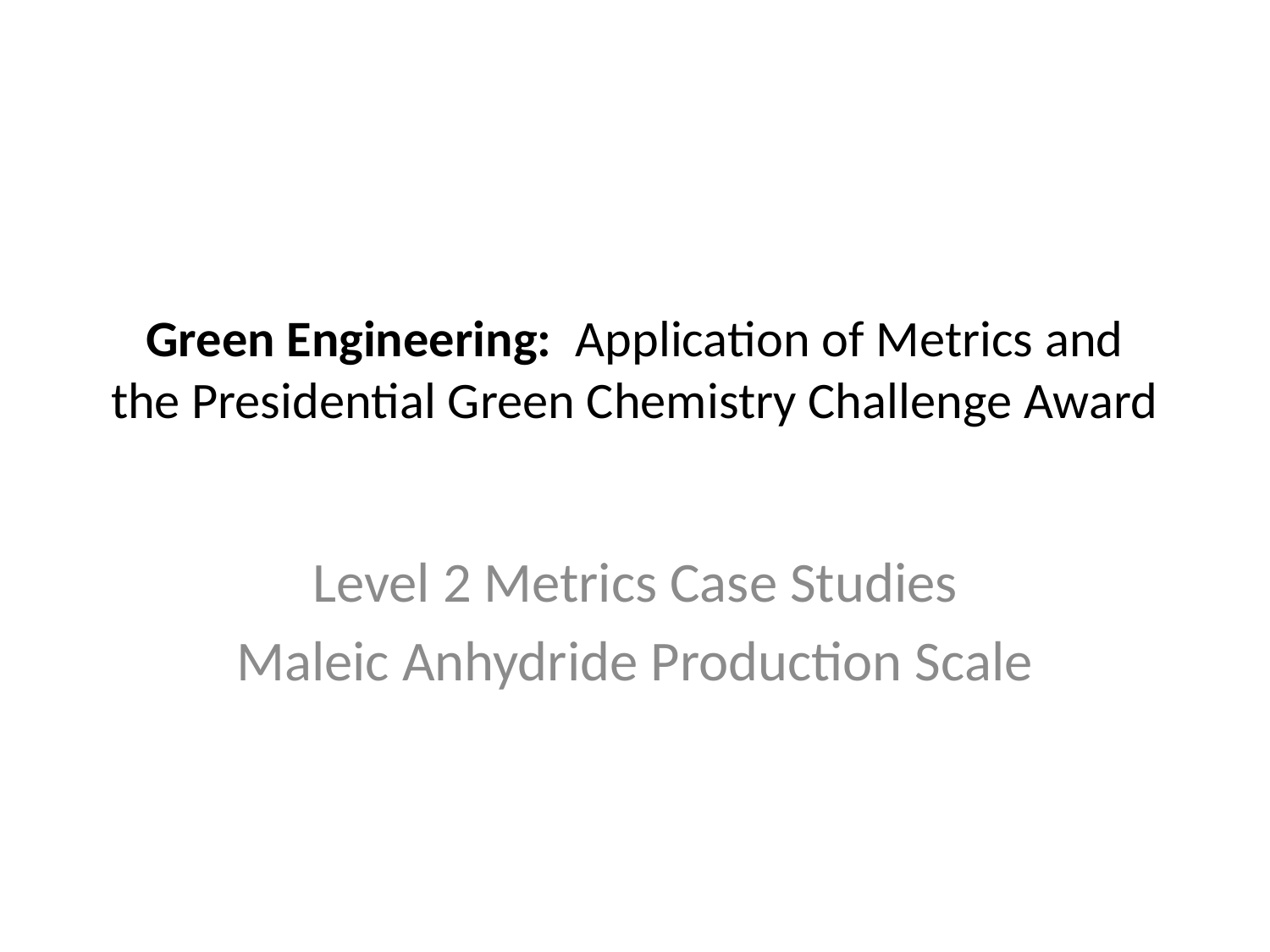

# Green Engineering:  Application of Metrics and the Presidential Green Chemistry Challenge Award
Level 2 Metrics Case Studies
Maleic Anhydride Production Scale